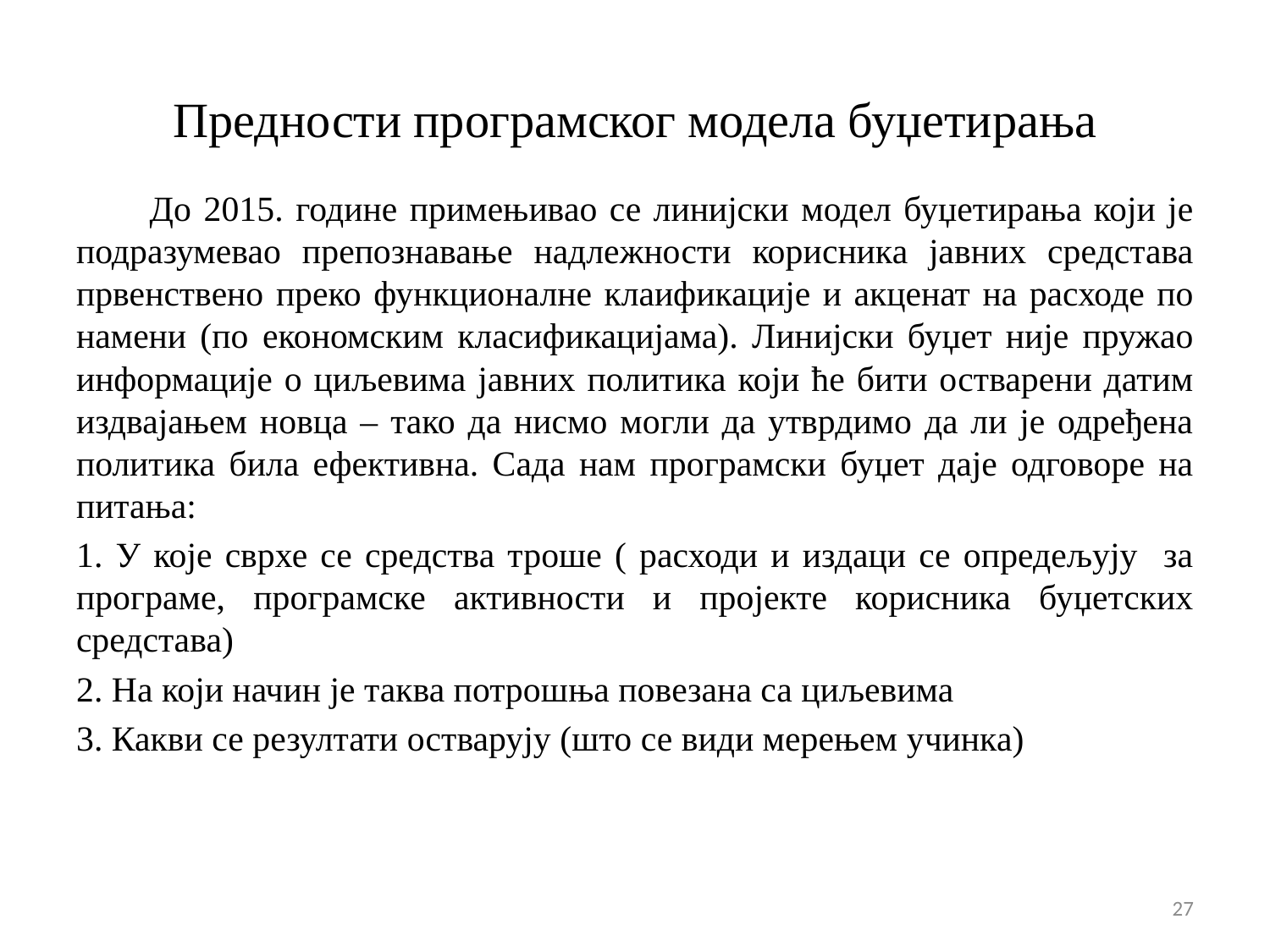

# Предности програмског модела буџетирања
      До 2015. године примењивао се линијски модел буџетирања који је подразумевао препознавање надлежности корисника јавних средстава првенствено преко функционалне клаификације и акценат на расходе по намени (по економским класификацијама). Линијски буџет није пружао информације о циљевима јавних политика који ће бити остварени датим издвајањем новца – тако да нисмо могли да утврдимо да ли је одређена политика била ефективна. Сада нам програмски буџет даје одговоре на питања:
1. У које сврхе се средства троше ( расходи и издаци се опредељују  за програме, програмске активности и пројекте корисника буџетских средстава)
2. На који начин је таква потрошња повезана са циљевима
3. Какви се резултати остварују (што се види мерењем учинка)
27